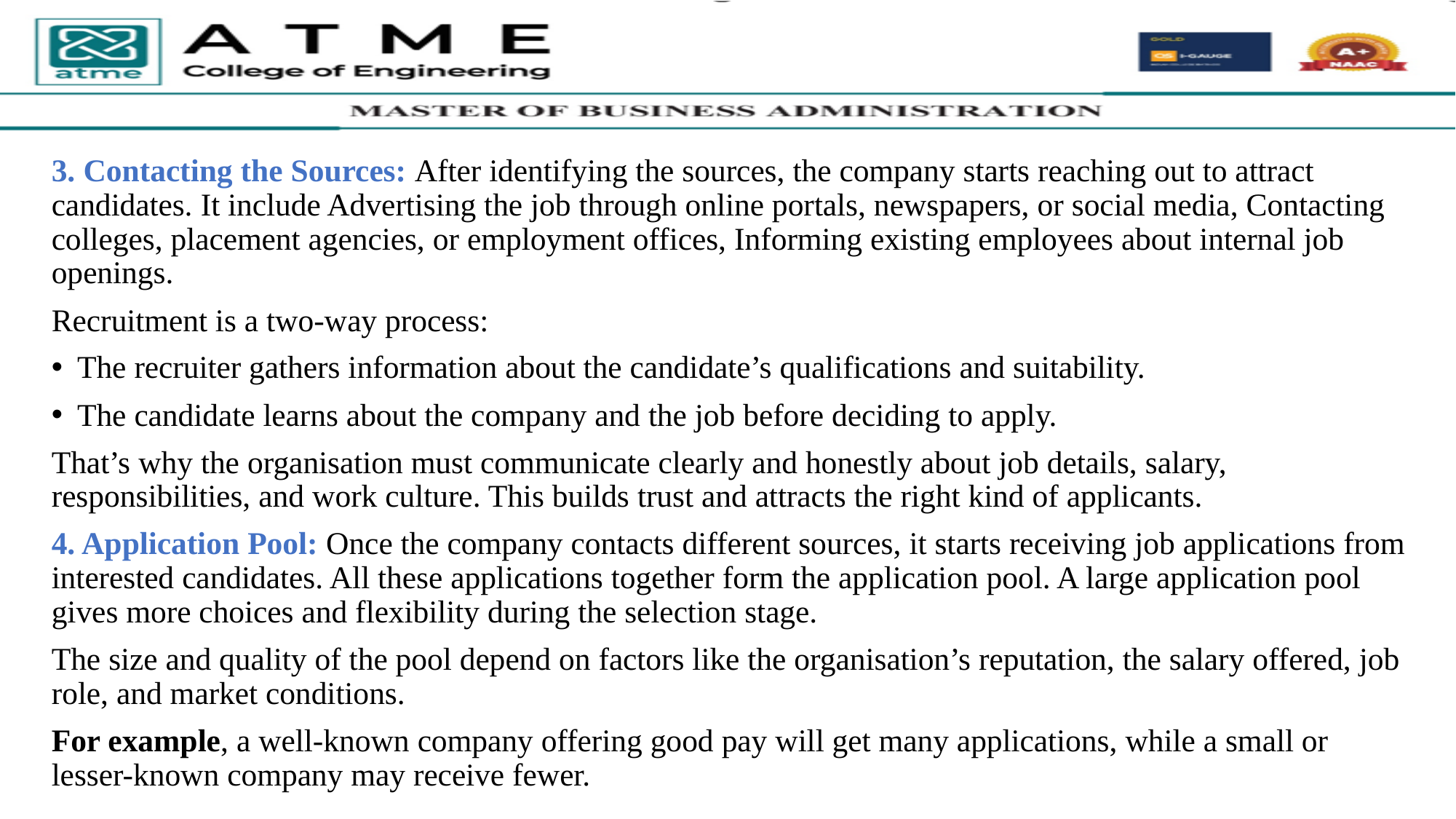

3. Contacting the Sources: After identifying the sources, the company starts reaching out to attract candidates. It include Advertising the job through online portals, newspapers, or social media, Contacting colleges, placement agencies, or employment offices, Informing existing employees about internal job openings.
Recruitment is a two-way process:
The recruiter gathers information about the candidate’s qualifications and suitability.
The candidate learns about the company and the job before deciding to apply.
That’s why the organisation must communicate clearly and honestly about job details, salary, responsibilities, and work culture. This builds trust and attracts the right kind of applicants.
4. Application Pool: Once the company contacts different sources, it starts receiving job applications from interested candidates. All these applications together form the application pool. A large application pool gives more choices and flexibility during the selection stage.
The size and quality of the pool depend on factors like the organisation’s reputation, the salary offered, job role, and market conditions.
For example, a well-known company offering good pay will get many applications, while a small or lesser-known company may receive fewer.